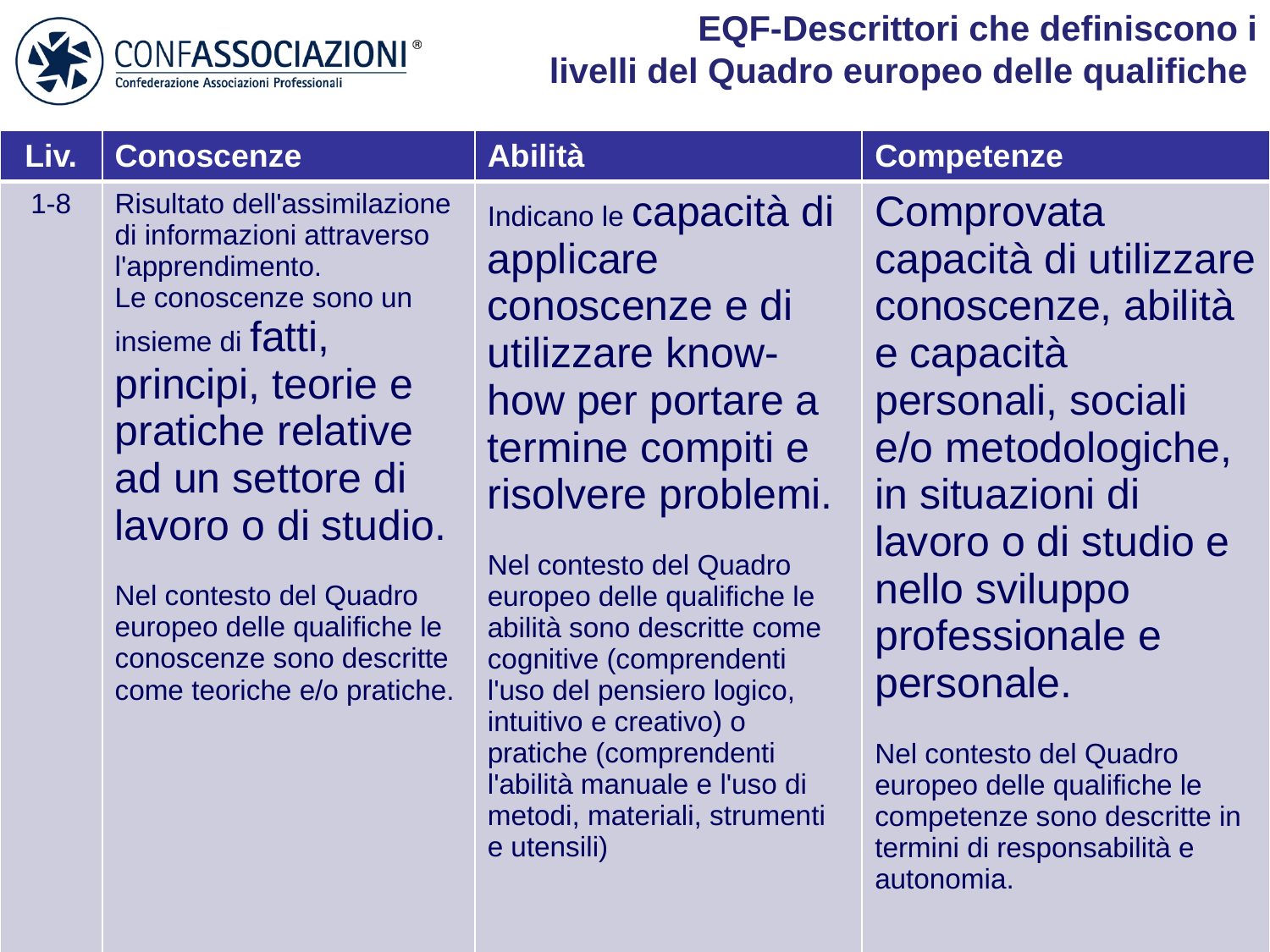

EQF-Descrittori che definiscono i
livelli del Quadro europeo delle qualifiche
| Liv. | Conoscenze | Abilità | Competenze |
| --- | --- | --- | --- |
| 1-8 | Risultato dell'assimilazione di informazioni attraverso l'apprendimento. Le conoscenze sono un insieme di fatti, principi, teorie e pratiche relative ad un settore di lavoro o di studio. Nel contesto del Quadro europeo delle qualifiche le conoscenze sono descritte come teoriche e/o pratiche. | Indicano le capacità di applicare conoscenze e di utilizzare know-how per portare a termine compiti e risolvere problemi. Nel contesto del Quadro europeo delle qualifiche le abilità sono descritte come cognitive (comprendenti l'uso del pensiero logico, intuitivo e creativo) o pratiche (comprendenti l'abilità manuale e l'uso di metodi, materiali, strumenti e utensili) | Comprovata capacità di utilizzare conoscenze, abilità e capacità personali, sociali e/o metodologiche, in situazioni di lavoro o di studio e nello sviluppo professionale e personale. Nel contesto del Quadro europeo delle qualifiche le competenze sono descritte in termini di responsabilità e autonomia. |